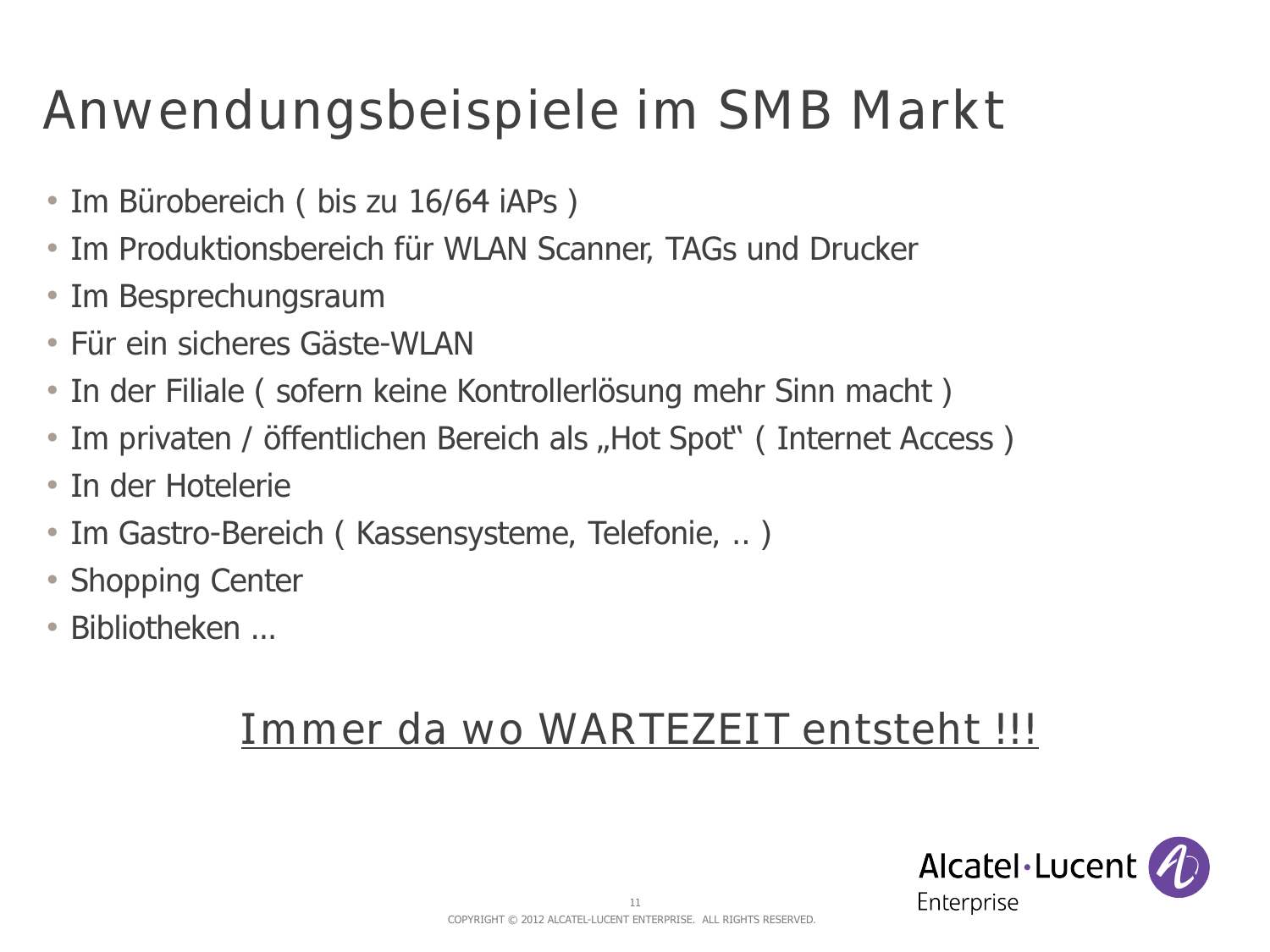

Anwendungsbeispiele im SMB Markt
Im Bürobereich ( bis zu 16/64 iAPs )
Im Produktionsbereich für WLAN Scanner, TAGs und Drucker
Im Besprechungsraum
Für ein sicheres Gäste-WLAN
In der Filiale ( sofern keine Kontrollerlösung mehr Sinn macht )
Im privaten / öffentlichen Bereich als „Hot Spot“ ( Internet Access )
In der Hotelerie
Im Gastro-Bereich ( Kassensysteme, Telefonie, .. )
Shopping Center
Bibliotheken …

Immer da wo WARTEZEIT entsteht !!!